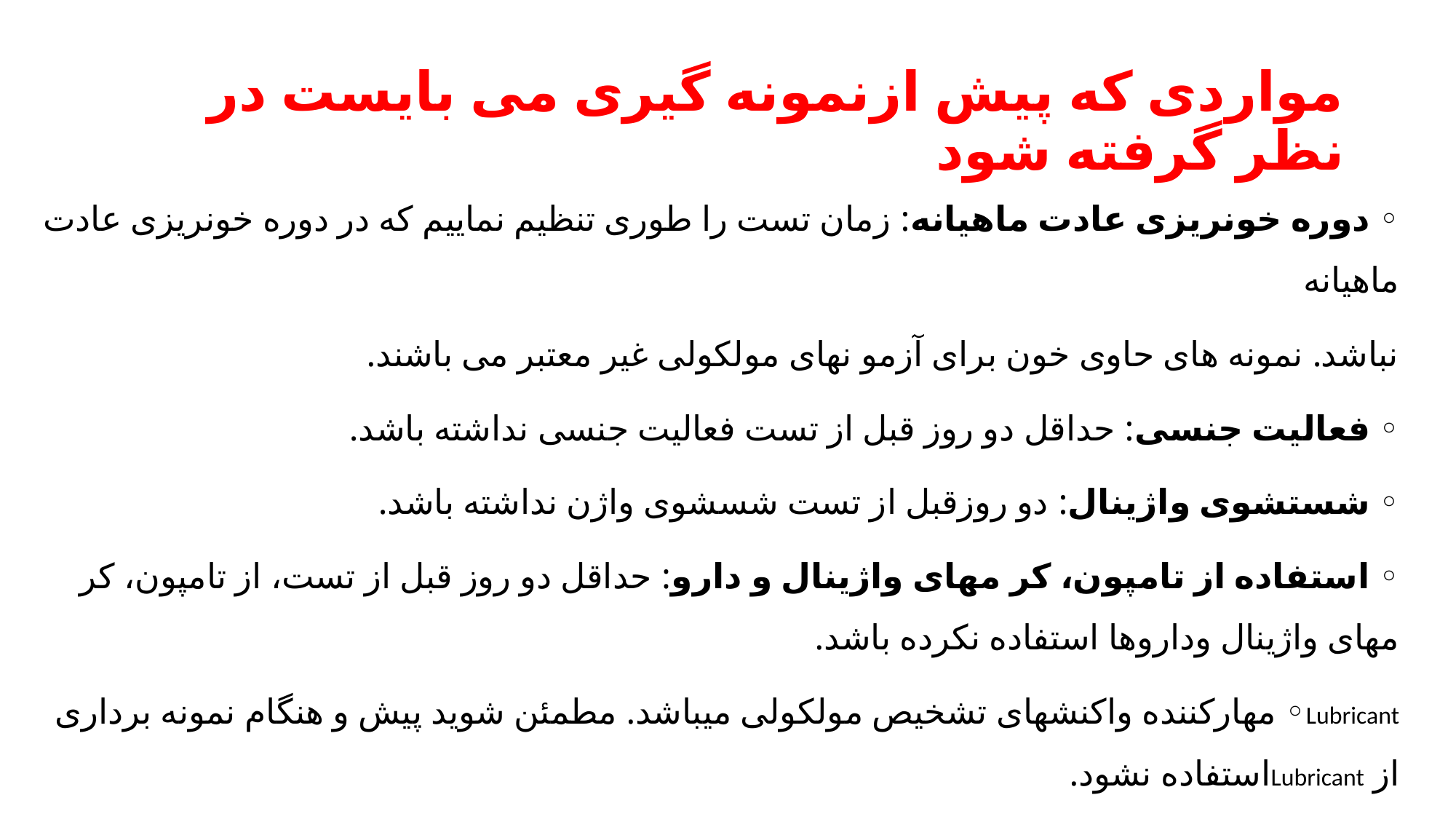

# مواردی که پیش ازنمونه گیری می بایست در نظر گرفته شود
◦ دوره خونریزی عادت ماهیانه: زمان تست را طوری تنظیم نماییم که در دوره خونریزی عادت ماهیانه
نباشد. نمونه های حاوی خون برای آزمو نهای مولکولی غیر معتبر می باشند.
◦ فعالیت جنسی: حداقل دو روز قبل از تست فعالیت جنسی نداشته باشد.
◦ شستشوی واژینال: دو روزقبل از تست شسشوی واژن نداشته باشد.
◦ استفاده از تامپون، کر مهای واژینال و دارو: حداقل دو روز قبل از تست، از تامپون، کر مهای واژینال وداروها استفاده نکرده باشد.
Lubricant◦ مهارکننده واکنشهای تشخیص مولکولی میباشد. مطمئن شوید پیش و هنگام نمونه برداری از Lubricantاستفاده نشود.